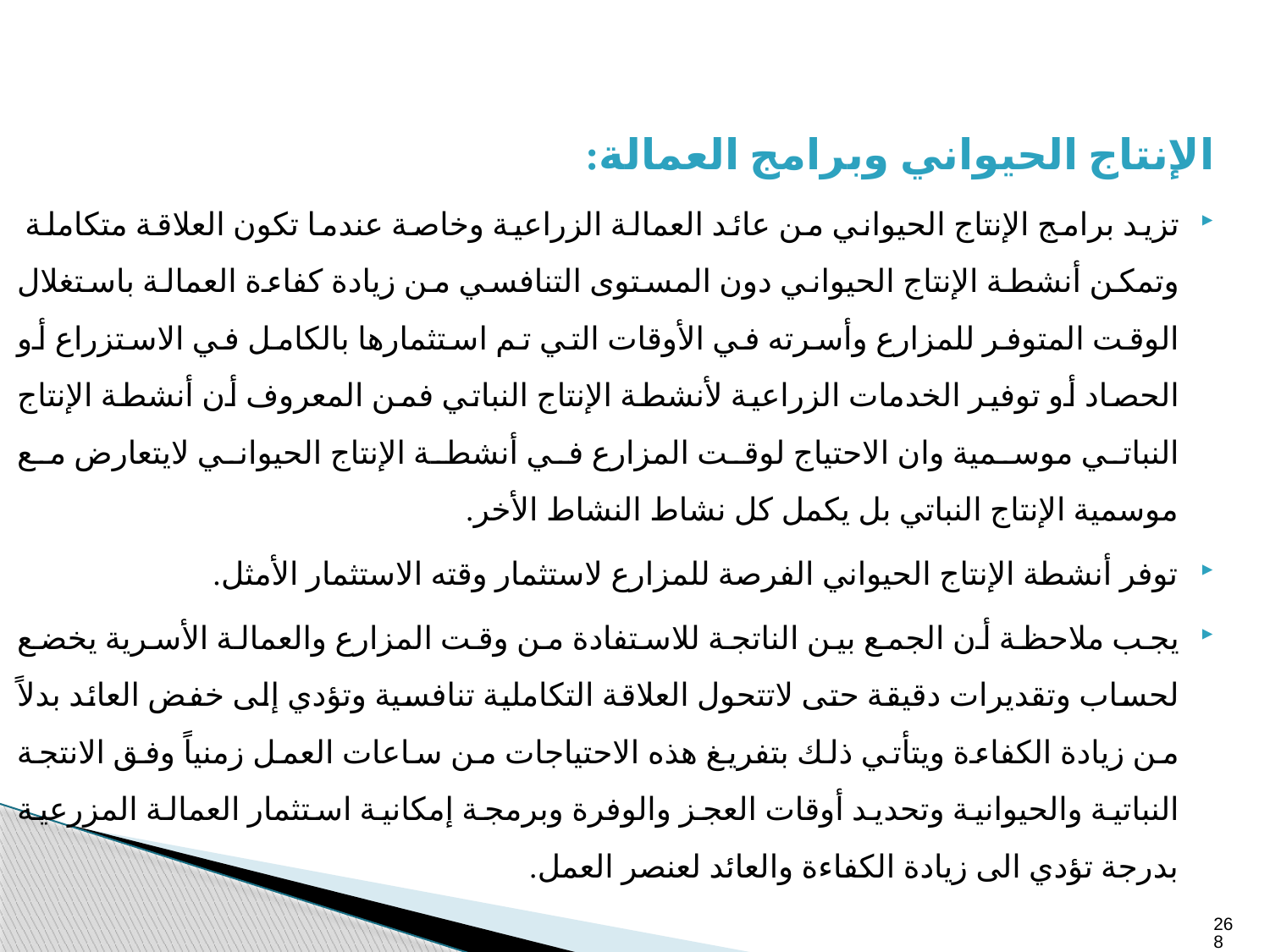

الإنتاج الحيواني وبرامج العمالة:
تزيد برامج الإنتاج الحيواني من عائد العمالة الزراعية وخاصة عندما تكون العلاقة متكاملة  وتمكن أنشطة الإنتاج الحيواني دون المستوى التنافسي من زيادة كفاءة العمالة باستغلال الوقت المتوفر للمزارع وأسرته في الأوقات التي تم استثمارها بالكامل في الاستزراع أو الحصاد أو توفير الخدمات الزراعية لأنشطة الإنتاج النباتي فمن المعروف أن أنشطة الإنتاج النباتي موسمية وان الاحتياج لوقت المزارع في أنشطة الإنتاج الحيواني لايتعارض مع موسمية الإنتاج النباتي بل يكمل كل نشاط النشاط الأخر.
توفر أنشطة الإنتاج الحيواني الفرصة للمزارع لاستثمار وقته الاستثمار الأمثل.
يجب ملاحظة أن الجمع بين الناتجة للاستفادة من وقت المزارع والعمالة الأسرية يخضع لحساب وتقديرات دقيقة حتى لاتتحول العلاقة التكاملية تنافسية وتؤدي إلى خفض العائد بدلاً من زيادة الكفاءة ويتأتي ذلك بتفريغ هذه الاحتياجات من ساعات العمل زمنياً وفق الانتجة النباتية والحيوانية وتحديد أوقات العجز والوفرة وبرمجة إمكانية استثمار العمالة المزرعية بدرجة تؤدي الى زيادة الكفاءة والعائد لعنصر العمل.
268